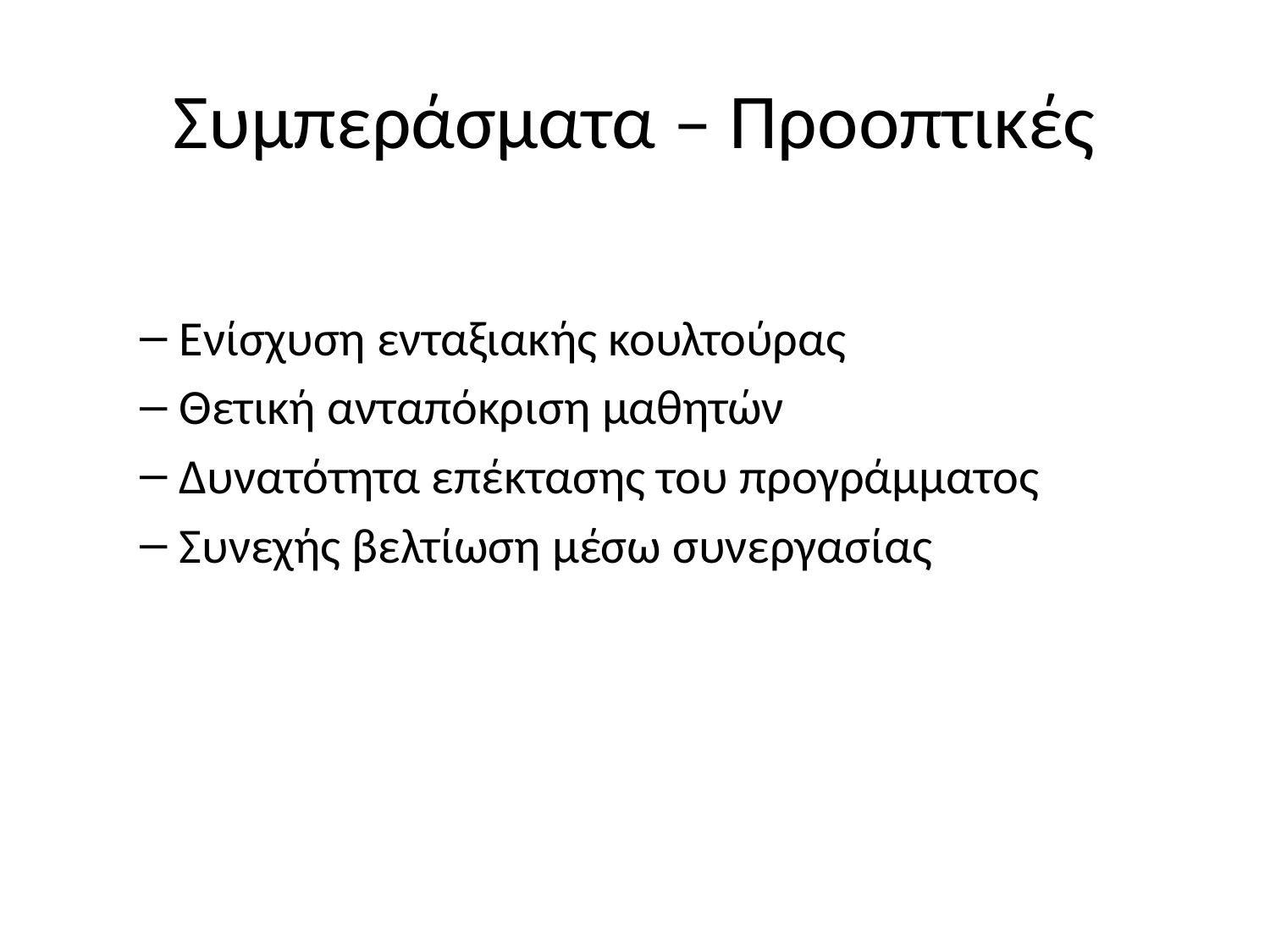

# Συμπεράσματα – Προοπτικές

Ενίσχυση ενταξιακής κουλτούρας
Θετική ανταπόκριση μαθητών
Δυνατότητα επέκτασης του προγράμματος
Συνεχής βελτίωση μέσω συνεργασίας